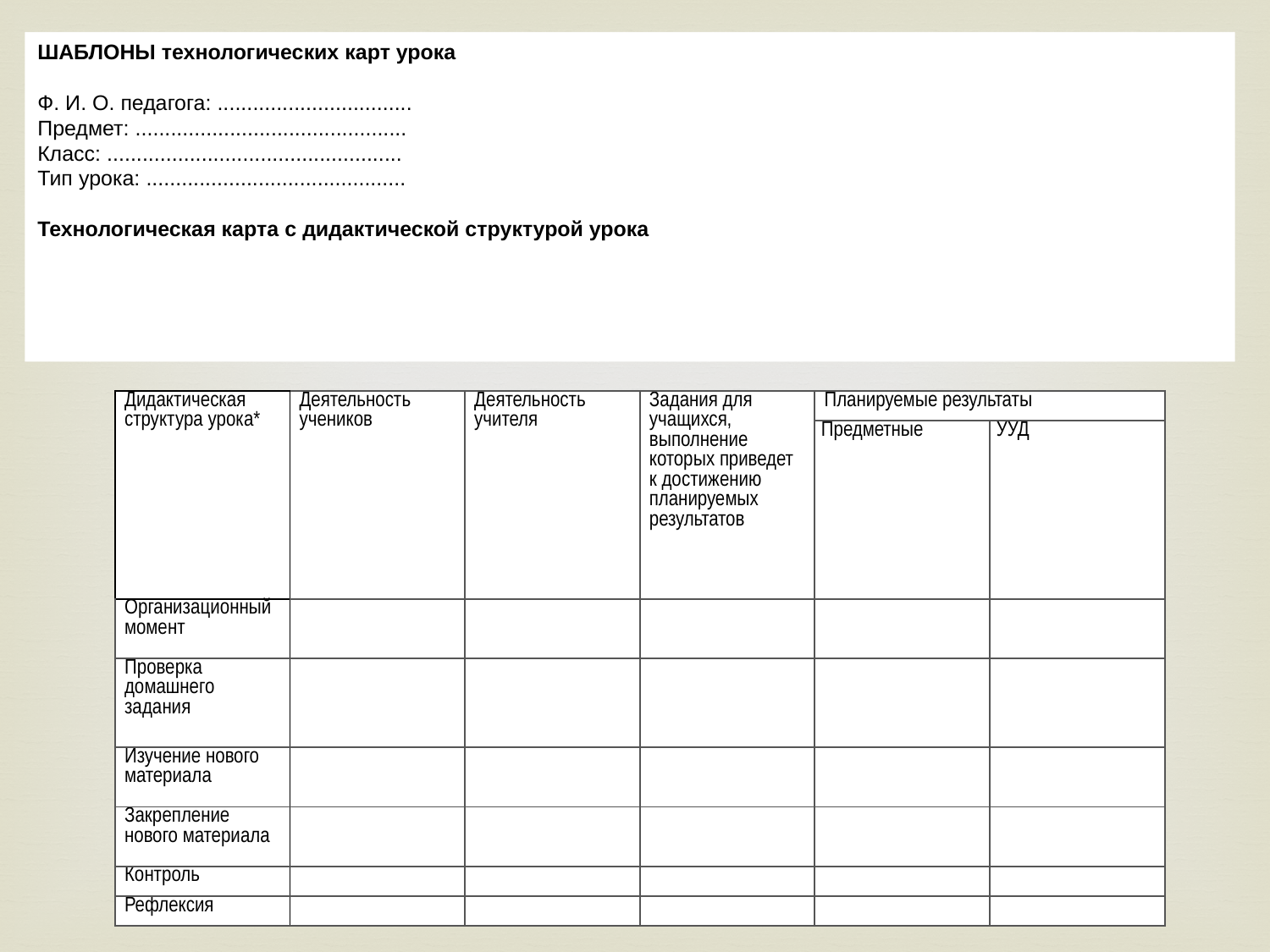

ШАБЛОНЫ технологических карт урока
Ф. И. О. педагога: ................................. 
Предмет: .............................................. 
Класс: .................................................. 
Тип урока: ............................................
Технологическая карта с дидактической структурой урока
| Дидактическая структура урока\* | Деятельность учеников | Деятельность учителя | Задания для учащихся, выполнение которых приведет к достижению планируемых результатов | Планируемые результаты |  |
| --- | --- | --- | --- | --- | --- |
|  |  |  |  | Предметные | УУД |
| Организационный момент |  |  |  |  |  |
| Проверка домашнего задания |  |  |  |  |  |
| Изучение нового материала |  |  |  |  |  |
| Закрепление нового материала |  |  |  |  |  |
| Контроль |  |  |  |  |  |
| Рефлексия |  |  |  |  |  |